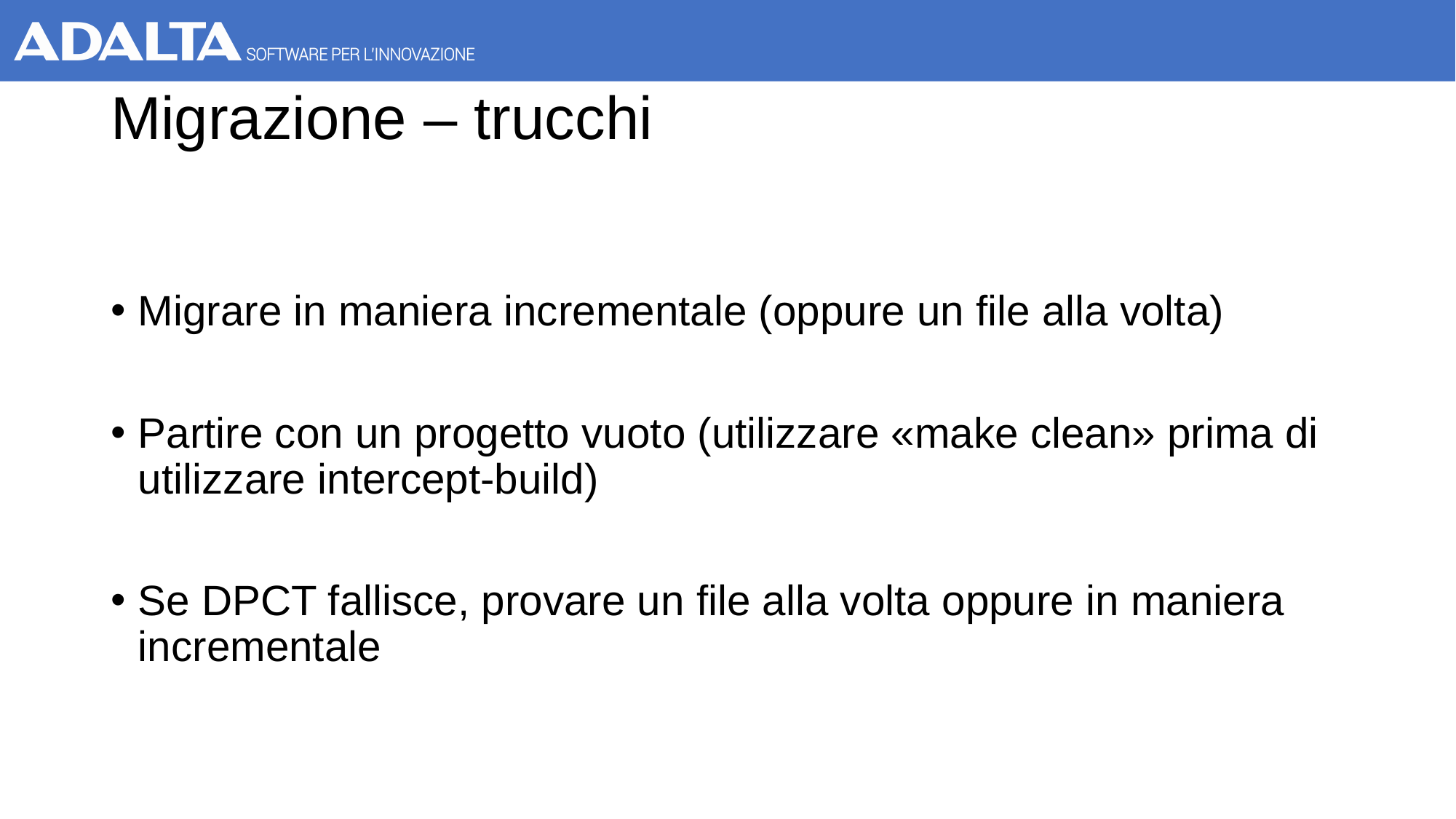

# Migrazione – trucchi

Migrare in maniera incrementale (oppure un file alla volta)

Partire con un progetto vuoto (utilizzare «make clean» prima di utilizzare intercept-build)

Se DPCT fallisce, provare un file alla volta oppure in maniera incrementale